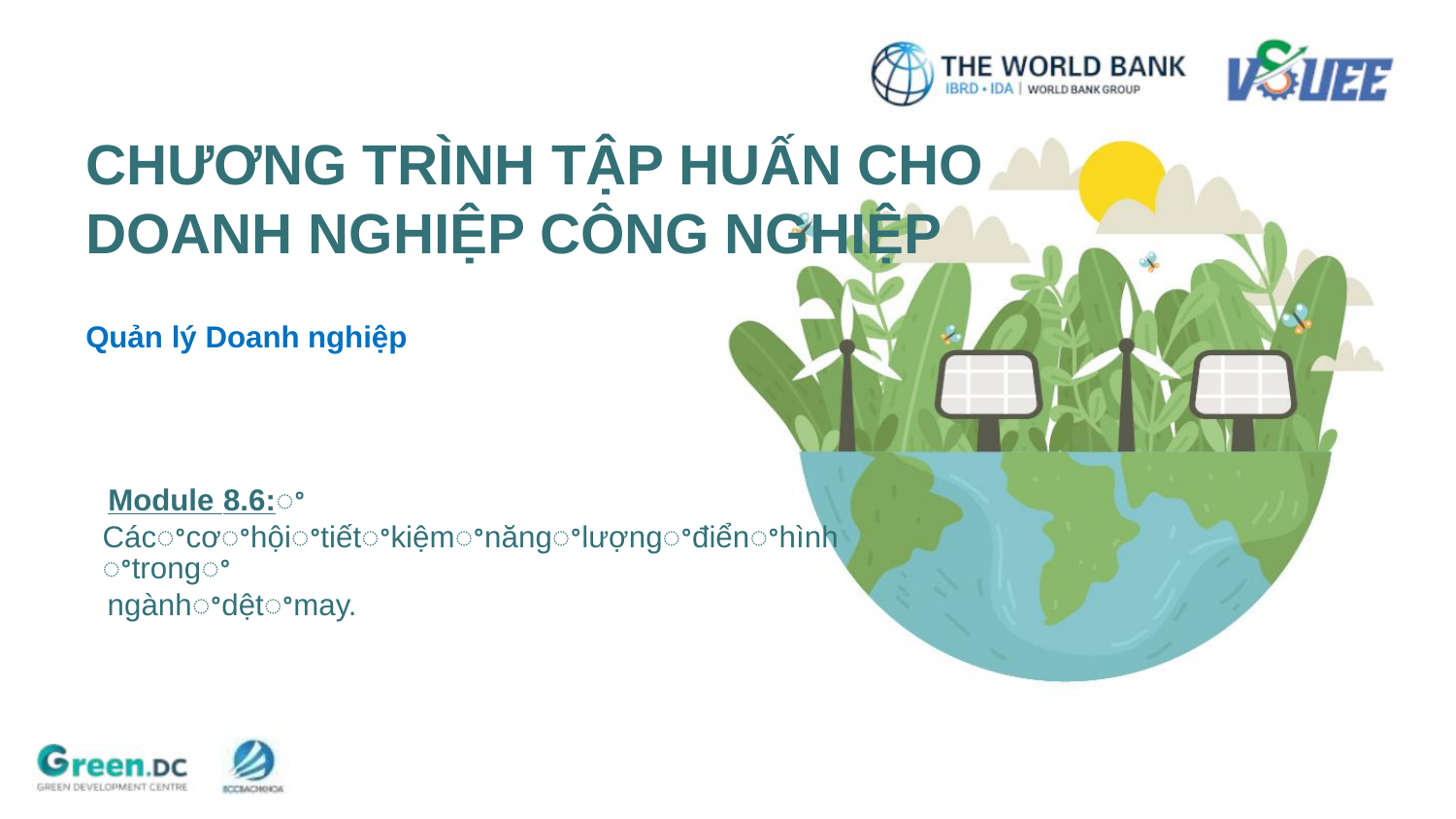

CHƯƠNG TRÌNH TẬP HUẤN CHO
DOANH NGHIỆP CÔNG NGHIỆP
Quản lý Doanh nghiệp
Module 8.6:ꢀ
Cácꢀcơꢀhộiꢀtiếtꢀkiệmꢀnăngꢀlượngꢀđiểnꢀhìnhꢀtrongꢀ
ngànhꢀdệtꢀmay.